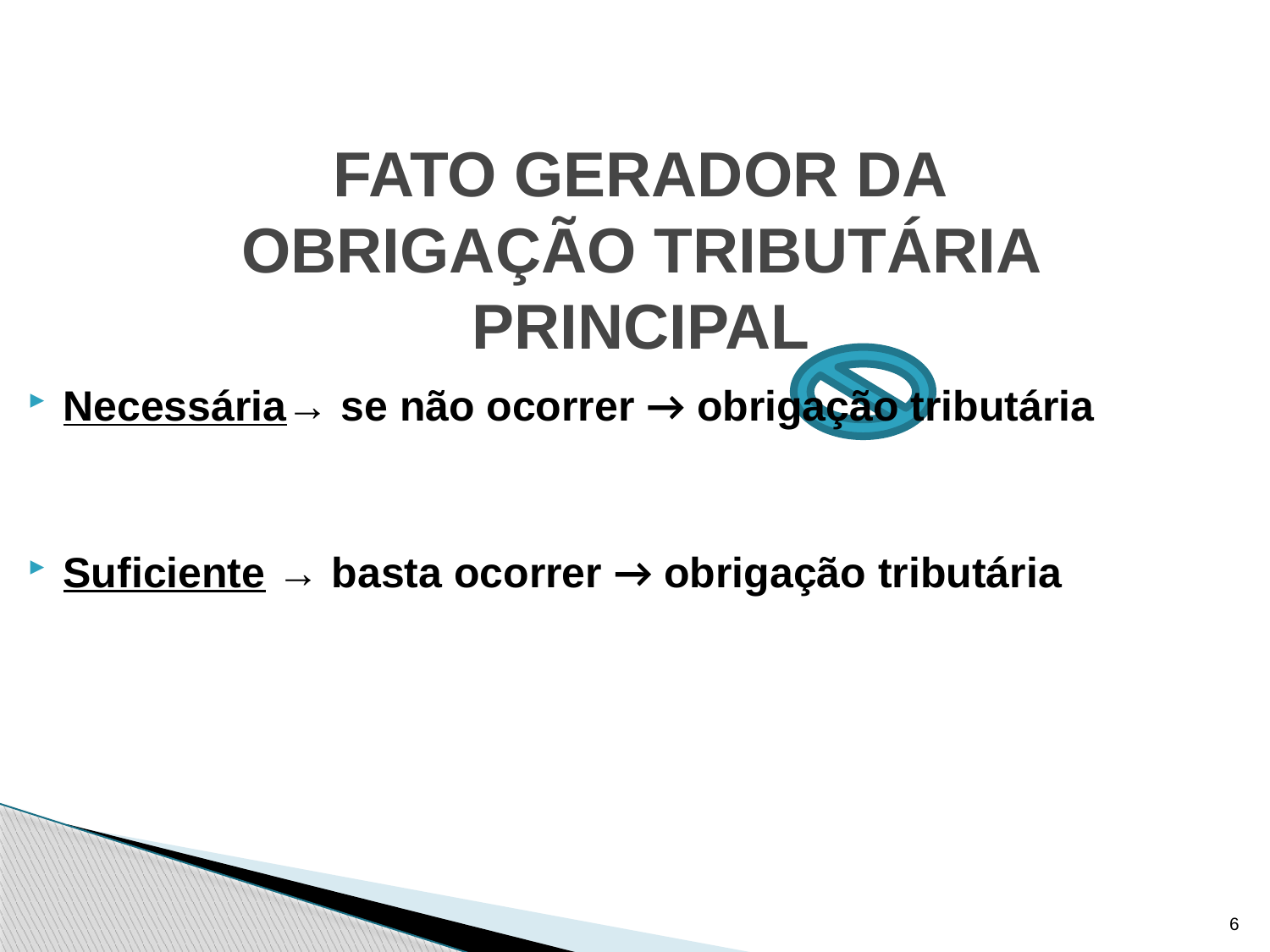

# FATO GERADOR DA OBRIGAÇÃO TRIBUTÁRIA PRINCIPAL
Necessária→ se não ocorrer → obrigação tributária

Suficiente → basta ocorrer → obrigação tributária

6